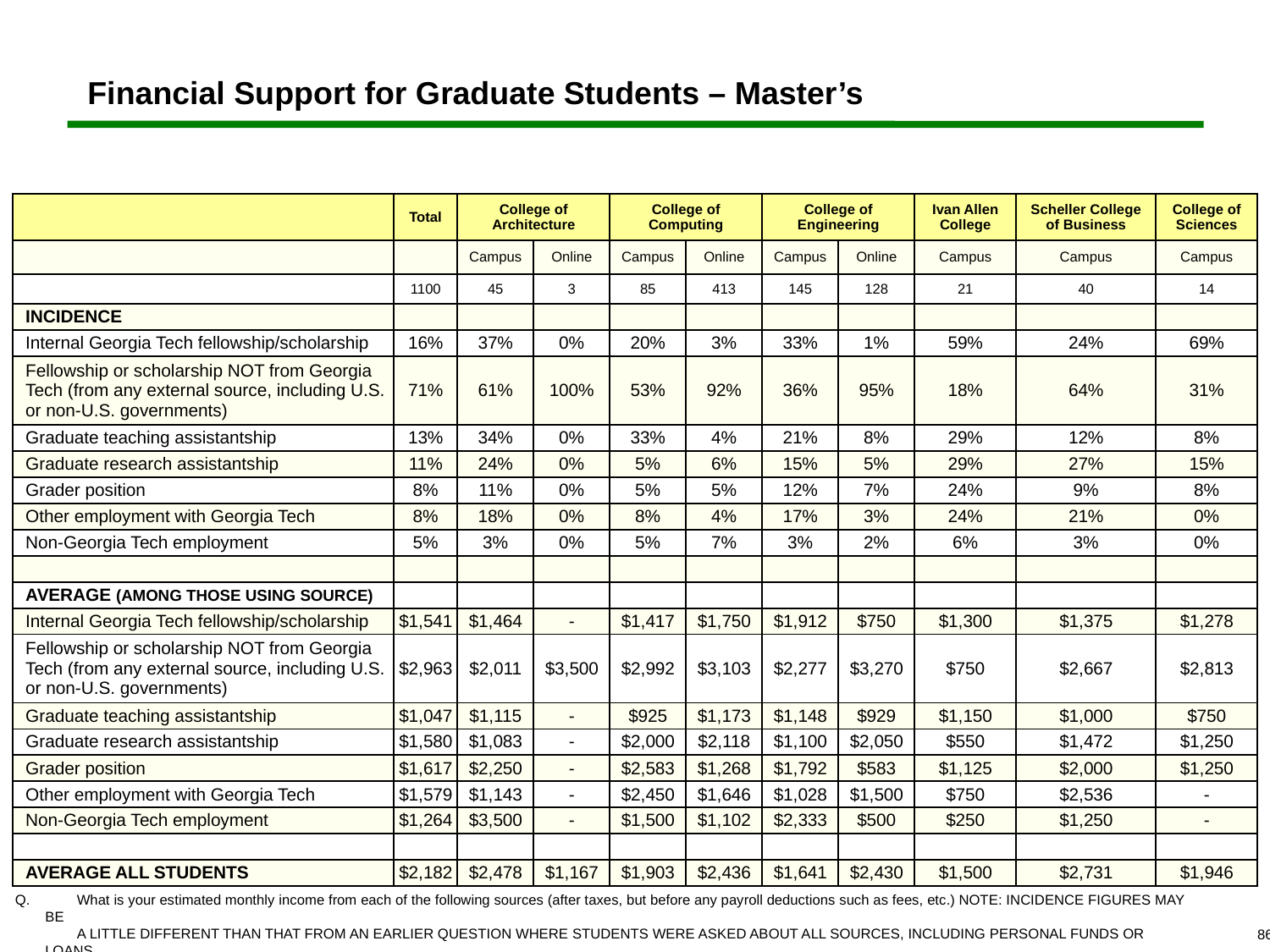

# Financial Support for Graduate Students – Master’s
|  | Total | College of Architecture |  | College of Computing |  | College of Engineering |  | Ivan Allen College | Scheller College of Business | College of Sciences |
| --- | --- | --- | --- | --- | --- | --- | --- | --- | --- | --- |
|  |  | Campus | Online | Campus | Online | Campus | Online | Campus | Campus | Campus |
|  | 1100 | 45 | 3 | 85 | 413 | 145 | 128 | 21 | 40 | 14 |
| INCIDENCE |  |  |  |  |  |  |  |  |  |  |
| Internal Georgia Tech fellowship/scholarship | 16% | 37% | 0% | 20% | 3% | 33% | 1% | 59% | 24% | 69% |
| Fellowship or scholarship NOT from Georgia Tech (from any external source, including U.S. or non-U.S. governments) | 71% | 61% | 100% | 53% | 92% | 36% | 95% | 18% | 64% | 31% |
| Graduate teaching assistantship | 13% | 34% | 0% | 33% | 4% | 21% | 8% | 29% | 12% | 8% |
| Graduate research assistantship | 11% | 24% | 0% | 5% | 6% | 15% | 5% | 29% | 27% | 15% |
| Grader position | 8% | 11% | 0% | 5% | 5% | 12% | 7% | 24% | 9% | 8% |
| Other employment with Georgia Tech | 8% | 18% | 0% | 8% | 4% | 17% | 3% | 24% | 21% | 0% |
| Non-Georgia Tech employment | 5% | 3% | 0% | 5% | 7% | 3% | 2% | 6% | 3% | 0% |
|  |  |  |  |  |  |  |  |  |  |  |
| AVERAGE (AMONG THOSE USING SOURCE) |  |  |  |  |  |  |  |  |  |  |
| Internal Georgia Tech fellowship/scholarship | $1,541 | $1,464 | - | $1,417 | $1,750 | $1,912 | $750 | $1,300 | $1,375 | $1,278 |
| Fellowship or scholarship NOT from Georgia Tech (from any external source, including U.S. or non-U.S. governments) | $2,963 | $2,011 | $3,500 | $2,992 | $3,103 | $2,277 | $3,270 | $750 | $2,667 | $2,813 |
| Graduate teaching assistantship | $1,047 | $1,115 | - | $925 | $1,173 | $1,148 | $929 | $1,150 | $1,000 | $750 |
| Graduate research assistantship | $1,580 | $1,083 | - | $2,000 | $2,118 | $1,100 | $2,050 | $550 | $1,472 | $1,250 |
| Grader position | $1,617 | $2,250 | - | $2,583 | $1,268 | $1,792 | $583 | $1,125 | $2,000 | $1,250 |
| Other employment with Georgia Tech | $1,579 | $1,143 | - | $2,450 | $1,646 | $1,028 | $1,500 | $750 | $2,536 | - |
| Non-Georgia Tech employment | $1,264 | $3,500 | - | $1,500 | $1,102 | $2,333 | $500 | $250 | $1,250 | - |
|  |  |  |  |  |  |  |  |  |  |  |
| AVERAGE ALL STUDENTS | $2,182 | $2,478 | $1,167 | $1,903 | $2,436 | $1,641 | $2,430 | $1,500 | $2,731 | $1,946 |
 	What is your estimated monthly income from each of the following sources (after taxes, but before any payroll deductions such as fees, etc.) NOTE: INCIDENCE FIGURES MAY BE
	A LITTLE DIFFERENT THAN THAT FROM AN EARLIER QUESTION WHERE STUDENTS WERE ASKED ABOUT ALL SOURCES, INCLUDING PERSONAL FUNDS OR LOANS.